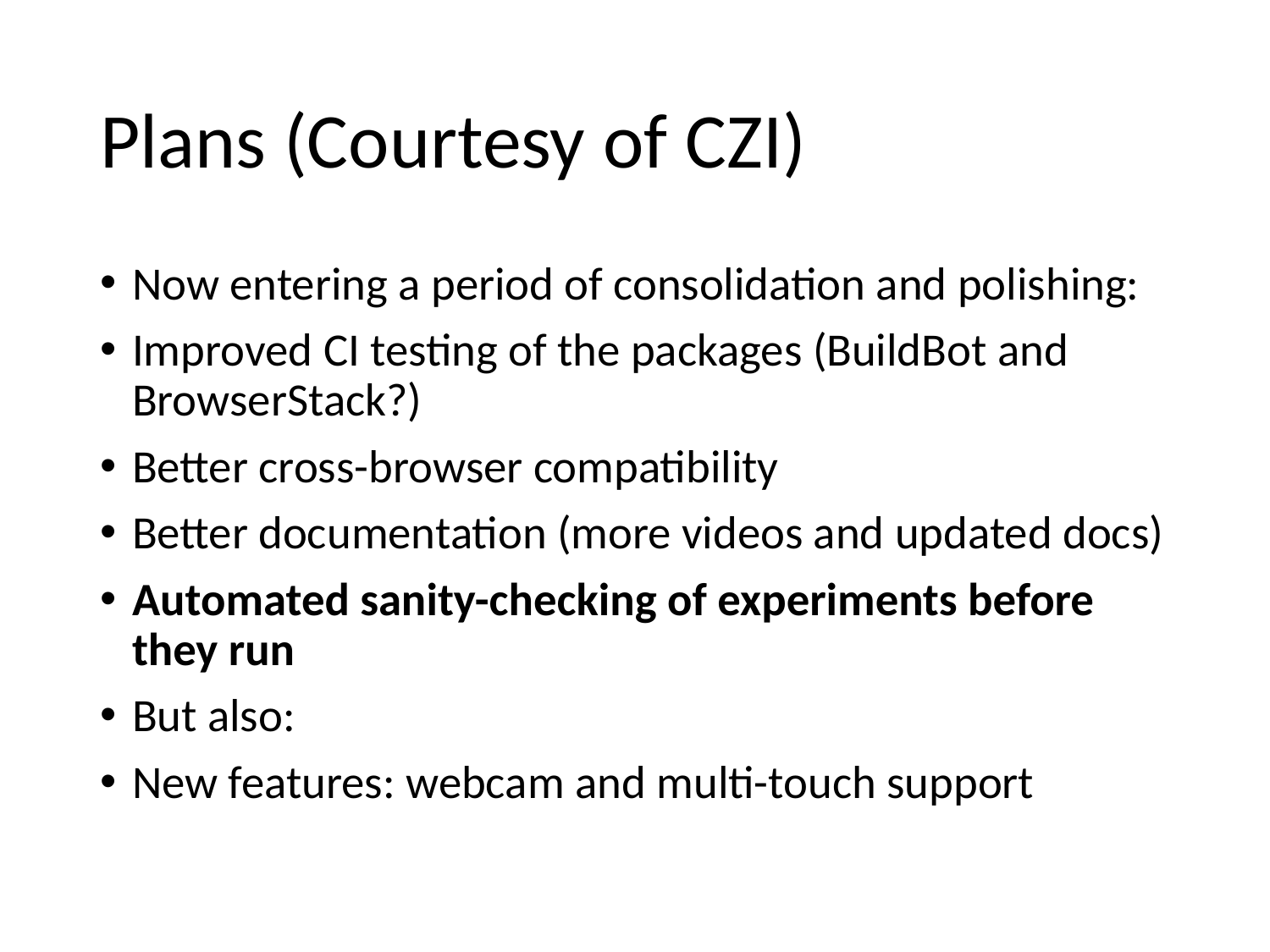

# Plans (Courtesy of CZI)
Now entering a period of consolidation and polishing:
Improved CI testing of the packages (BuildBot and BrowserStack?)
Better cross-browser compatibility
Better documentation (more videos and updated docs)
Automated sanity-checking of experiments before they run
But also:
New features: webcam and multi-touch support